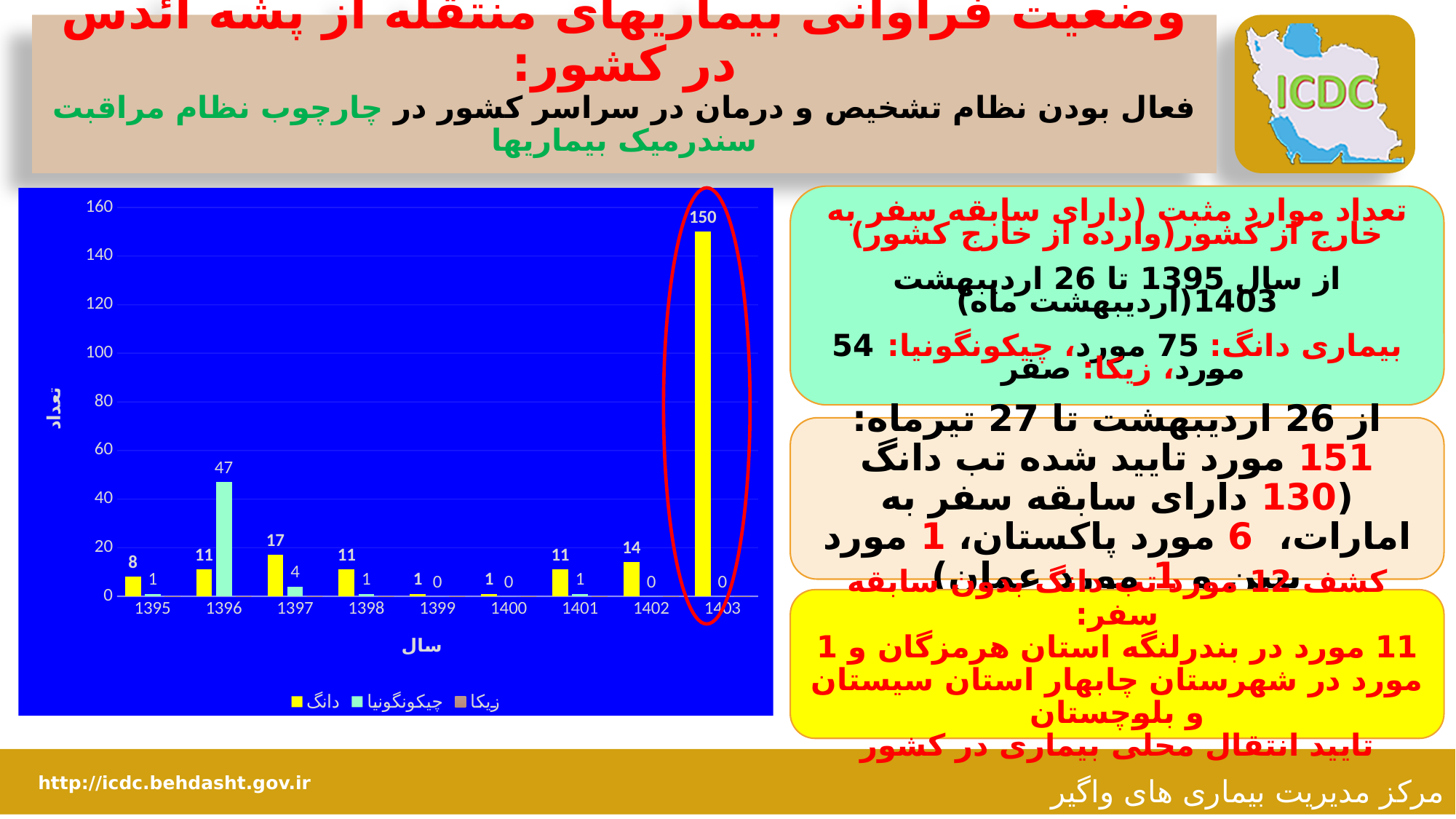

# وضعیت فراوانی بیماریهای منتقله از پشه آئدس در کشور: فعال بودن نظام تشخیص و درمان در سراسر کشور در چارچوب نظام مراقبت سندرمیک بیماریها

### Chart

| Category | دانگ | چیکونگونیا | زیکا |
|---|---|---|---|
| 1395 | 8.0 | 1.0 | 0.0 |
| 1396 | 11.0 | 47.0 | 0.0 |
| 1397 | 17.0 | 4.0 | 0.0 |
| 1398 | 11.0 | 1.0 | 0.0 |
| 1399 | 1.0 | 0.0 | 0.0 |
| 1400 | 1.0 | 0.0 | 0.0 |
| 1401 | 11.0 | 1.0 | 0.0 |
| 1402 | 14.0 | 0.0 | 0.0 |
| 1403 | 150.0 | 0.0 | 0.0 |
تعداد موارد مثبت (دارای سابقه سفر به خارج از کشور(وارده از خارج کشور)

از سال 1395 تا 26 اردیبهشت 1403(اردیبهشت ماه)

بیماری دانگ: 75 مورد، چیکونگونیا: 54 مورد، زیکا: صفر
از 26 اردیبهشت تا 27 تیرماه: 151 مورد تایید شده تب دانگ (130 دارای سابقه سفر به امارات،  6 مورد پاکستان، 1 مورد بنین و 1 مورد عمان)
کشف 12 مورد تب دانگ بدون سابقه سفر:
11 مورد در بندرلنگه استان هرمزگان و 1 مورد در شهرستان چابهار استان سیستان و بلوچستان
تایید انتقال محلی بیماری در کشور